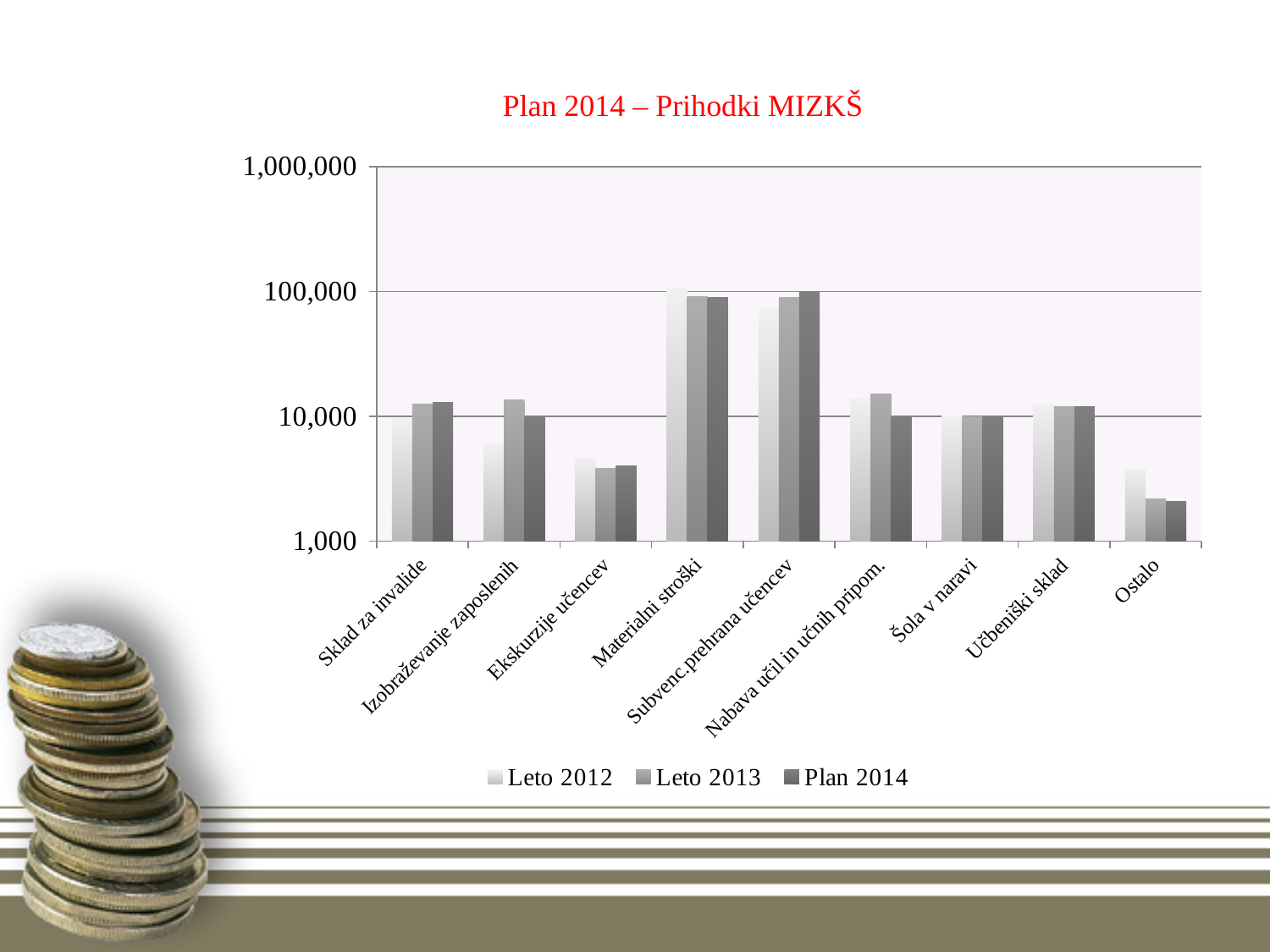

# Plan 2014 – Prihodki MIZKŠ

### Chart

| Category | Leto 2012 | Leto 2013 | Plan 2014 |
|---|---|---|---|
| Sklad za invalide | 9615.0 | 12603.0 | 13000.0 |
| Izobraževanje zaposlenih | 6134.0 | 13599.0 | 10000.0 |
| Ekskurzije učencev | 4638.0 | 3854.0 | 4000.0 |
| Materialni stroški | 106676.0 | 91524.0 | 90000.0 |
| Subvenc.prehrana učencev | 73252.0 | 90086.0 | 100000.0 |
| Nabava učil in učnih pripom. | 13945.0 | 15127.0 | 10000.0 |
| Šola v naravi | 10079.0 | 9948.0 | 9900.0 |
| Učbeniški sklad | 12289.0 | 12026.0 | 12000.0 |
| Ostalo | 3751.0 | 2184.0 | 2100.0 |